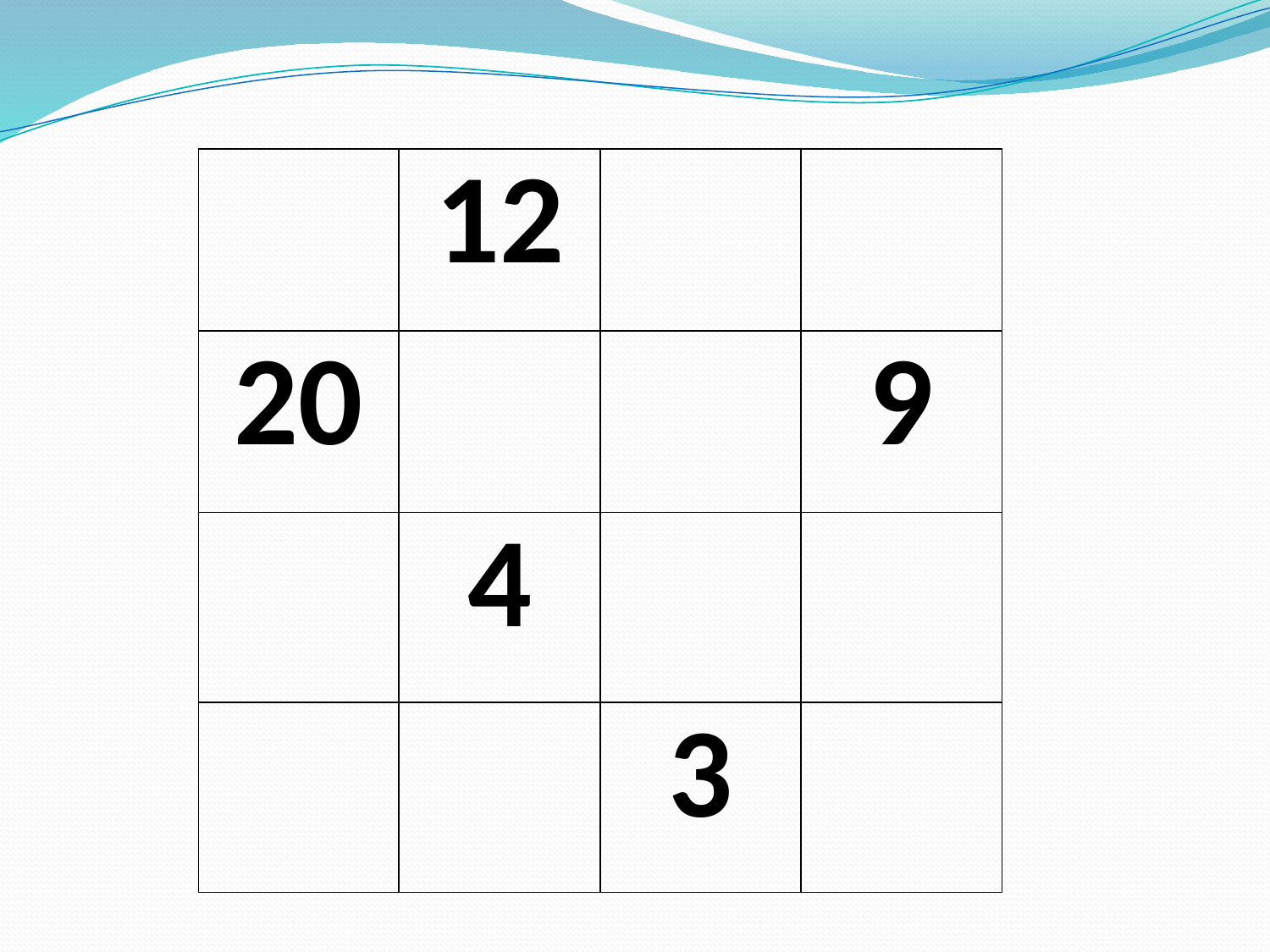

|  | 12 |  |  |
| --- | --- | --- | --- |
| 20 |  |  | 9 |
|  | 4 |  |  |
|  |  | 3 |  |